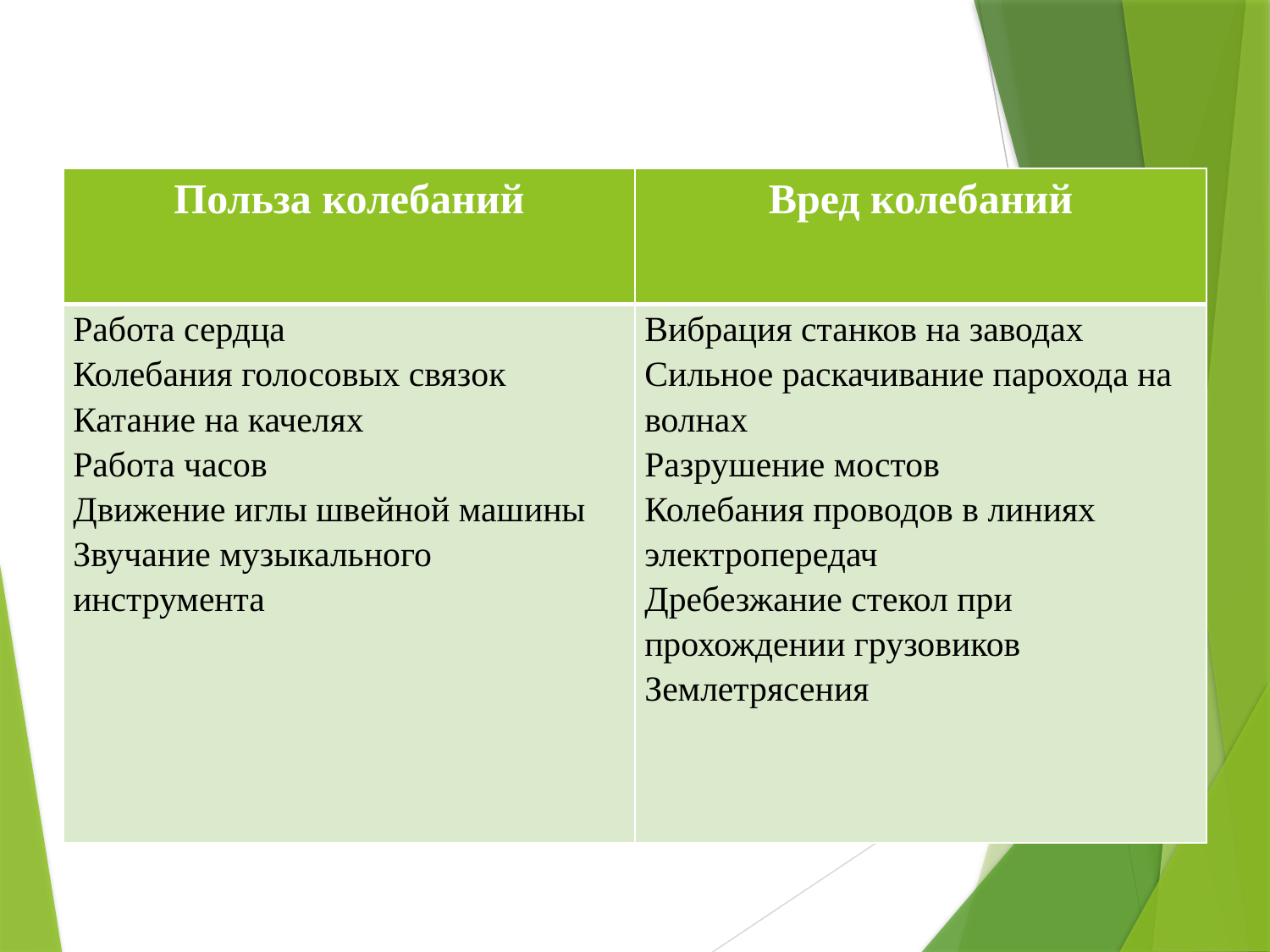

#
| Польза колебаний | Вред колебаний |
| --- | --- |
| Работа сердца Колебания голосовых связок Катание на качелях Работа часов Движение иглы швейной машины Звучание музыкального инструмента | Вибрация станков на заводах Сильное раскачивание парохода на волнах Разрушение мостов Колебания проводов в линиях электропередач Дребезжание стекол при прохождении грузовиков Землетрясения |